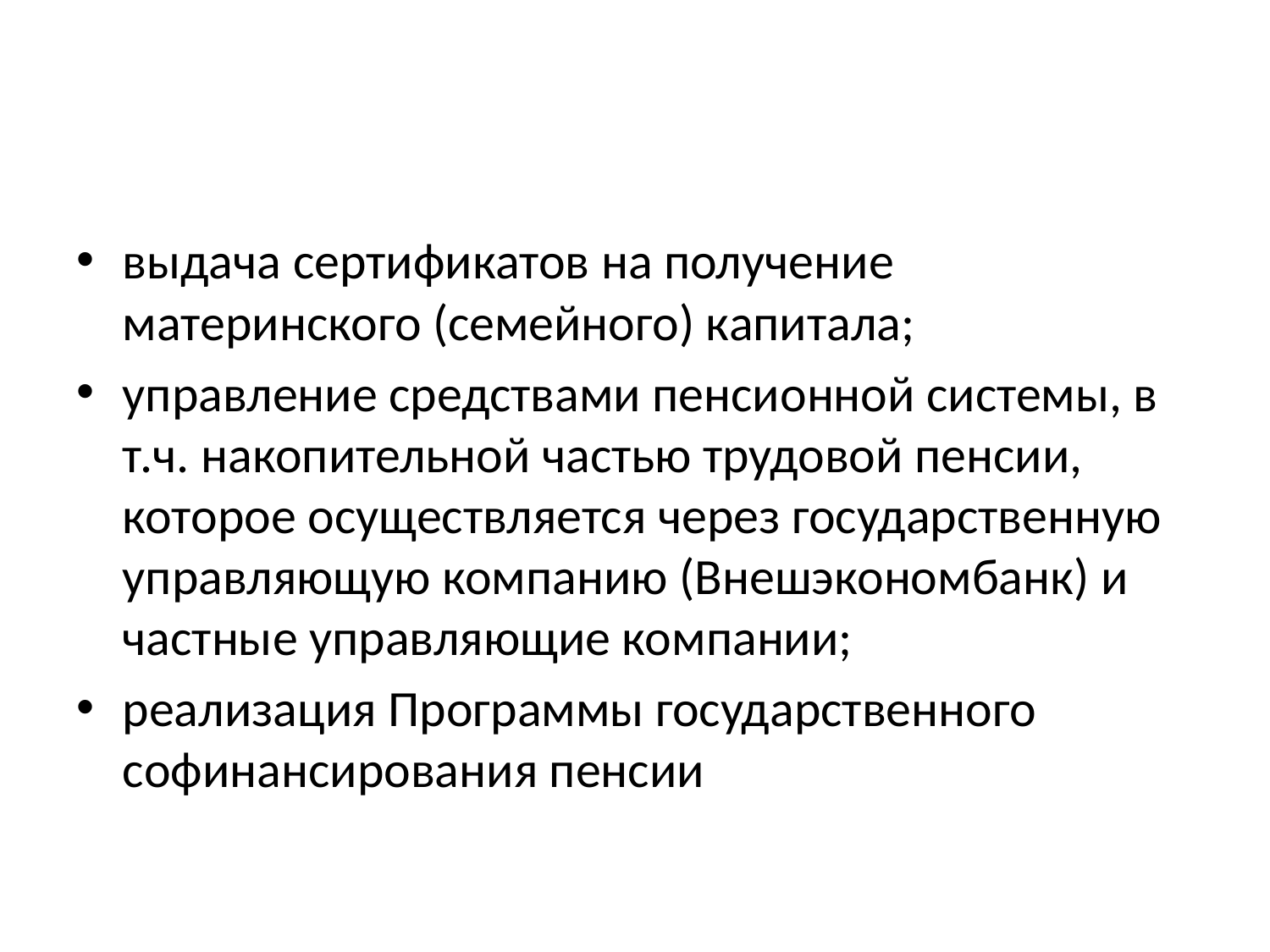

#
выдача сертификатов на получение материнского (семейного) капитала;
управление средствами пенсионной системы, в т.ч. накопительной частью трудовой пенсии, которое осуществляется через государственную управляющую компанию (Внешэкономбанк) и частные управляющие компании;
реализация Программы государственного софинансирования пенсии